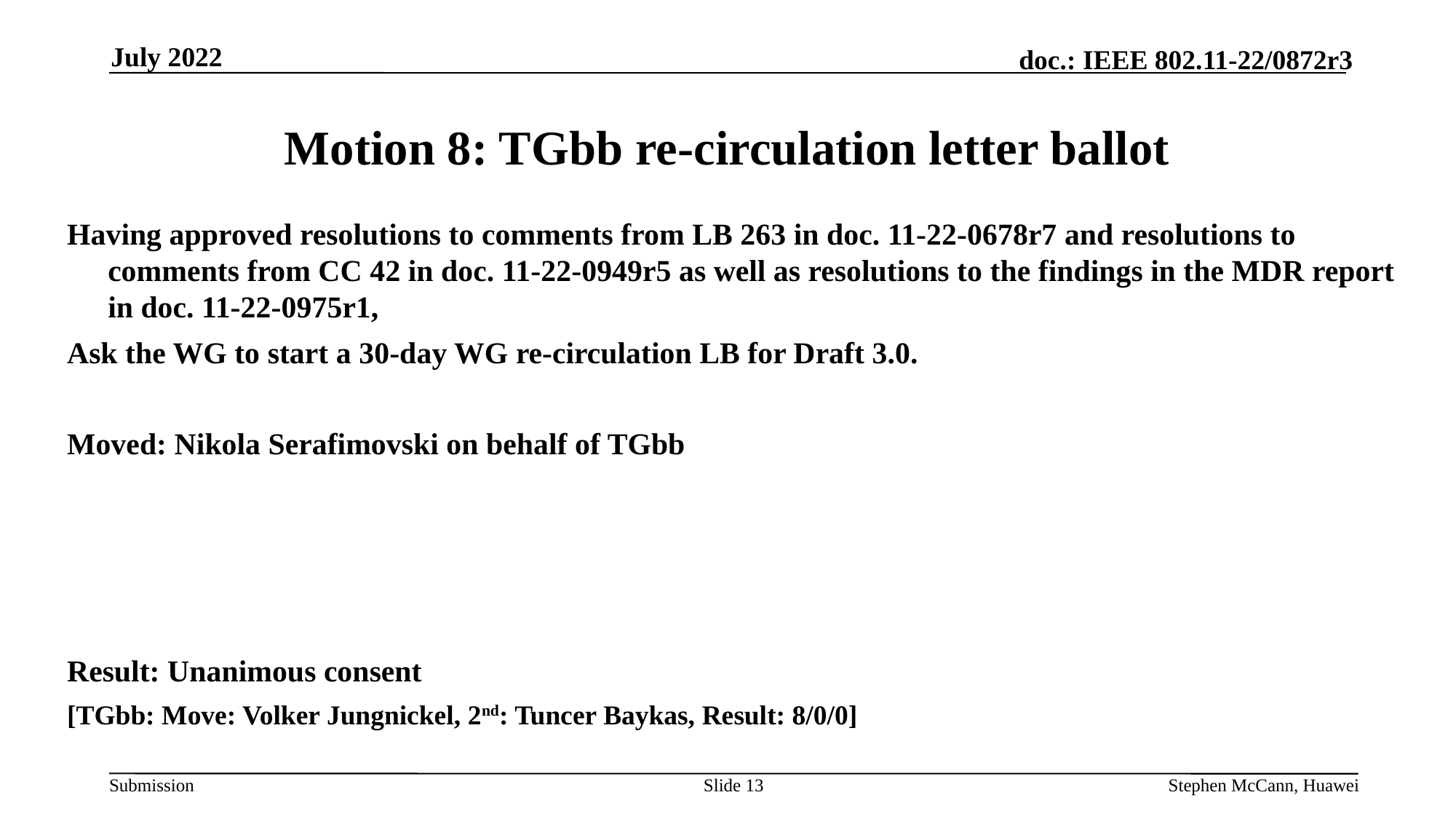

July 2022
# Motion 8: TGbb re-circulation letter ballot
Having approved resolutions to comments from LB 263 in doc. 11-22-0678r7 and resolutions to comments from CC 42 in doc. 11-22-0949r5 as well as resolutions to the findings in the MDR report in doc. 11-22-0975r1,
Ask the WG to start a 30-day WG re-circulation LB for Draft 3.0.

Moved: Nikola Serafimovski on behalf of TGbb

Result: Unanimous consent
[TGbb: Move: Volker Jungnickel, 2nd: Tuncer Baykas, Result: 8/0/0]
Slide 13
Stephen McCann, Huawei